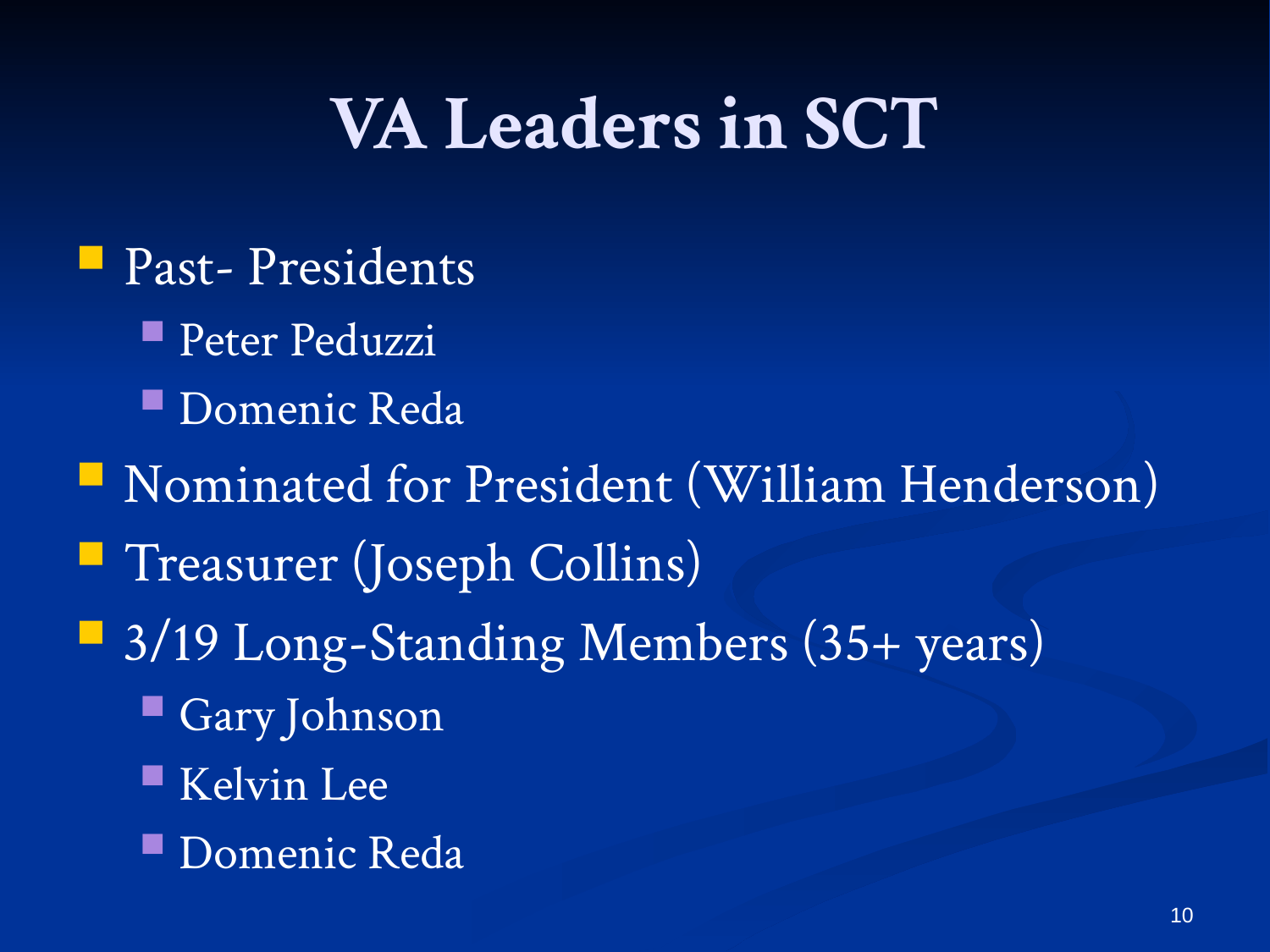

# VA Leaders in SCT
Past- Presidents
Peter Peduzzi
Domenic Reda
Nominated for President (William Henderson)
Treasurer (Joseph Collins)
3/19 Long-Standing Members (35+ years)
Gary Johnson
Kelvin Lee
Domenic Reda
10